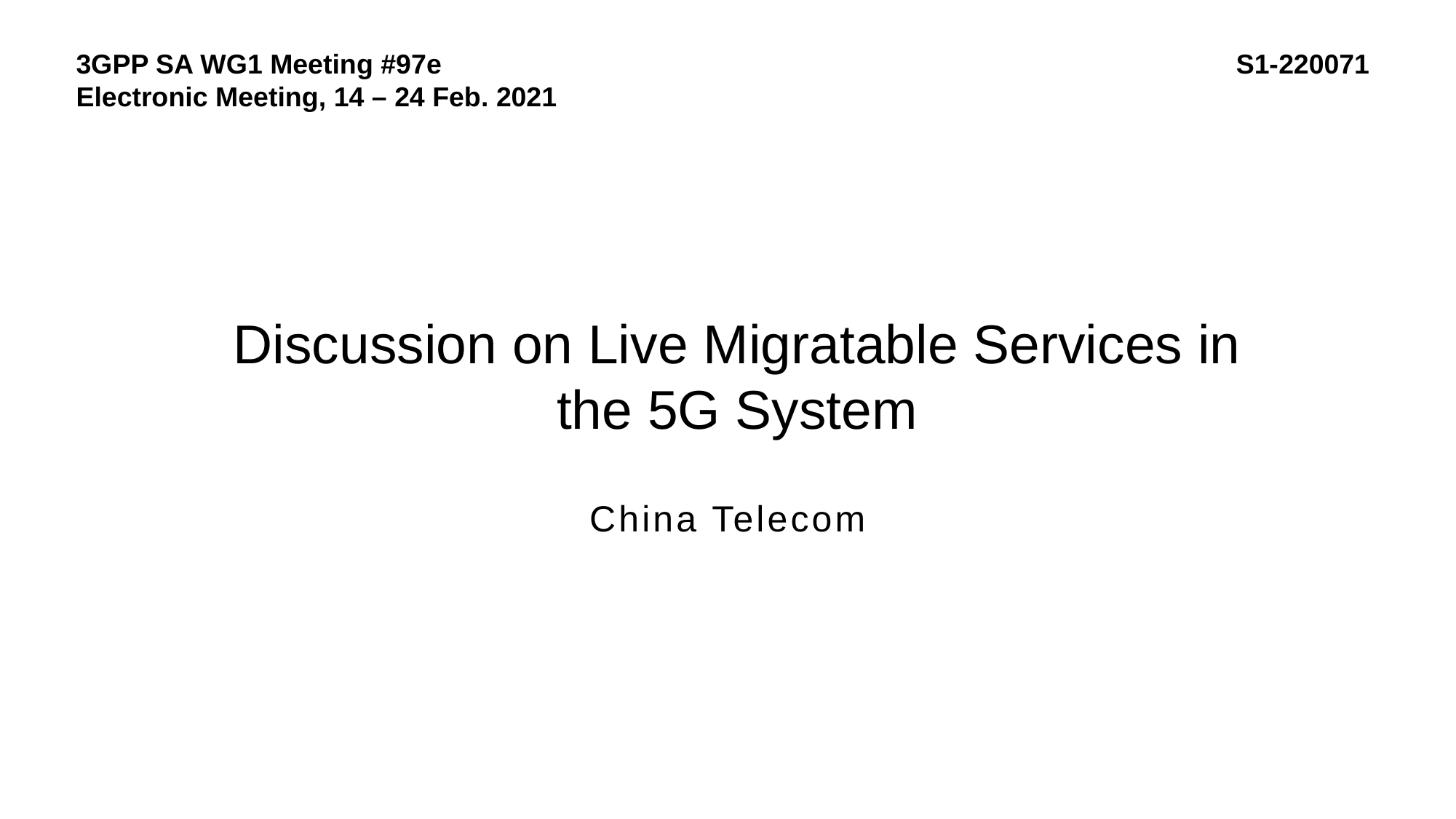

3GPP SA WG1 Meeting #97e 					         S1-220071
Electronic Meeting, 14 – 24 Feb. 2021
# Discussion on Live Migratable Services in the 5G System
China Telecom